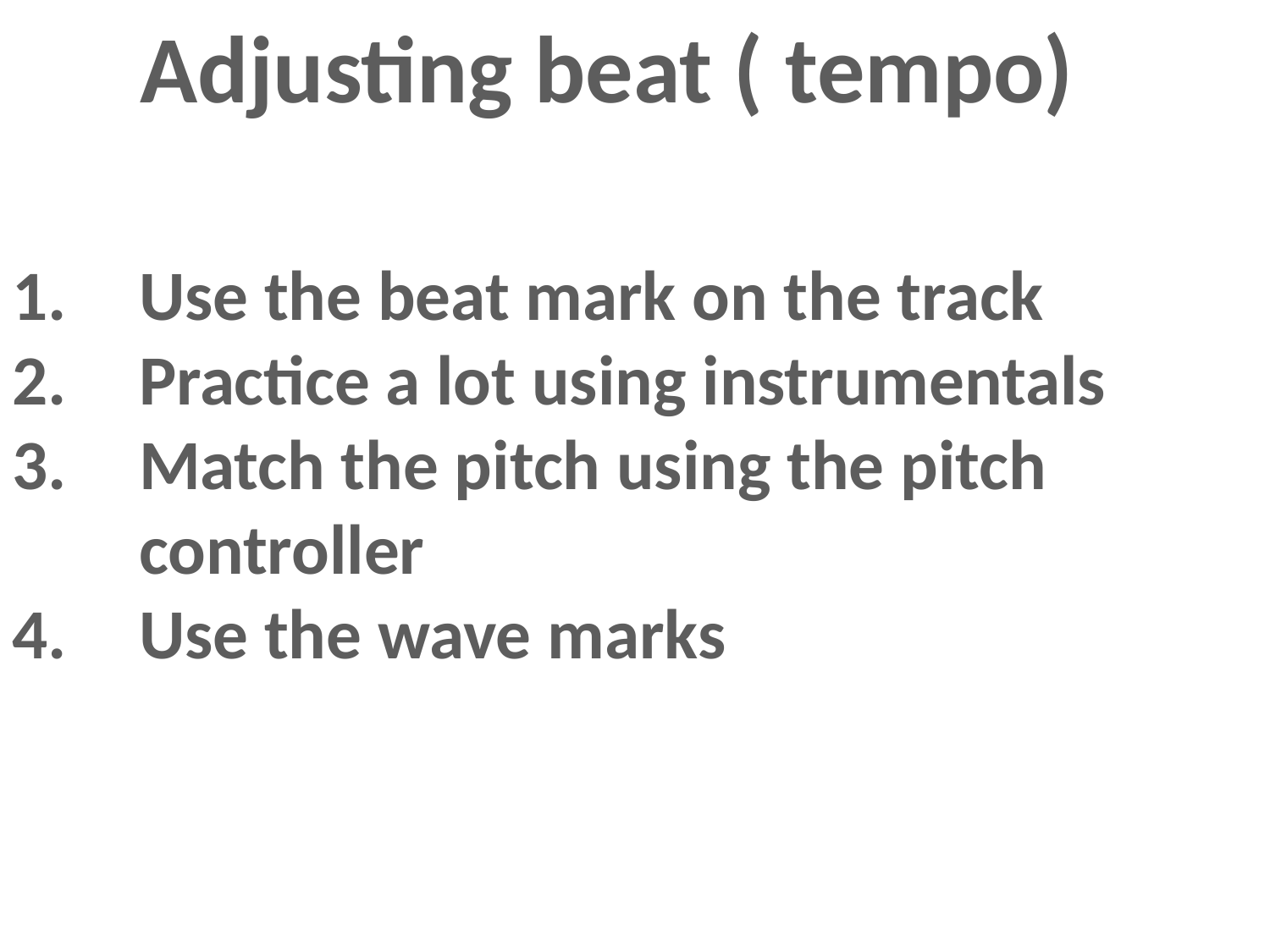

Adjusting beat ( tempo)
Use the beat mark on the track
Practice a lot using instrumentals
Match the pitch using the pitch controller
Use the wave marks